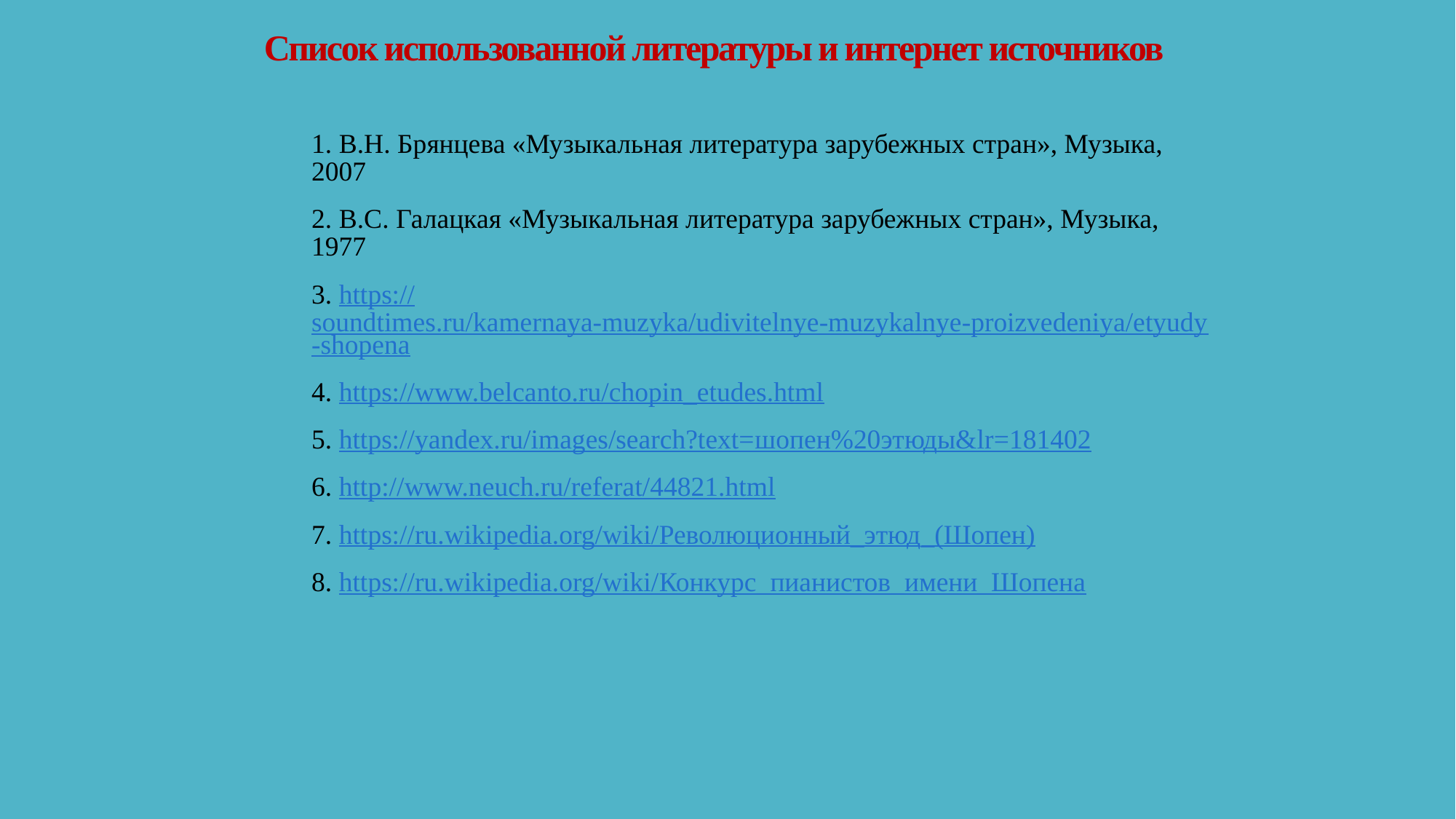

# Список использованной литературы и интернет источников
1. В.Н. Брянцева «Музыкальная литература зарубежных стран», Музыка, 2007
2. В.С. Галацкая «Музыкальная литература зарубежных стран», Музыка, 1977
3. https://soundtimes.ru/kamernaya-muzyka/udivitelnye-muzykalnye-proizvedeniya/etyudy-shopena
4. https://www.belcanto.ru/chopin_etudes.html
5. https://yandex.ru/images/search?text=шопен%20этюды&lr=181402
6. http://www.neuch.ru/referat/44821.html
7. https://ru.wikipedia.org/wiki/Революционный_этюд_(Шопен)
8. https://ru.wikipedia.org/wiki/Конкурс_пианистов_имени_Шопена